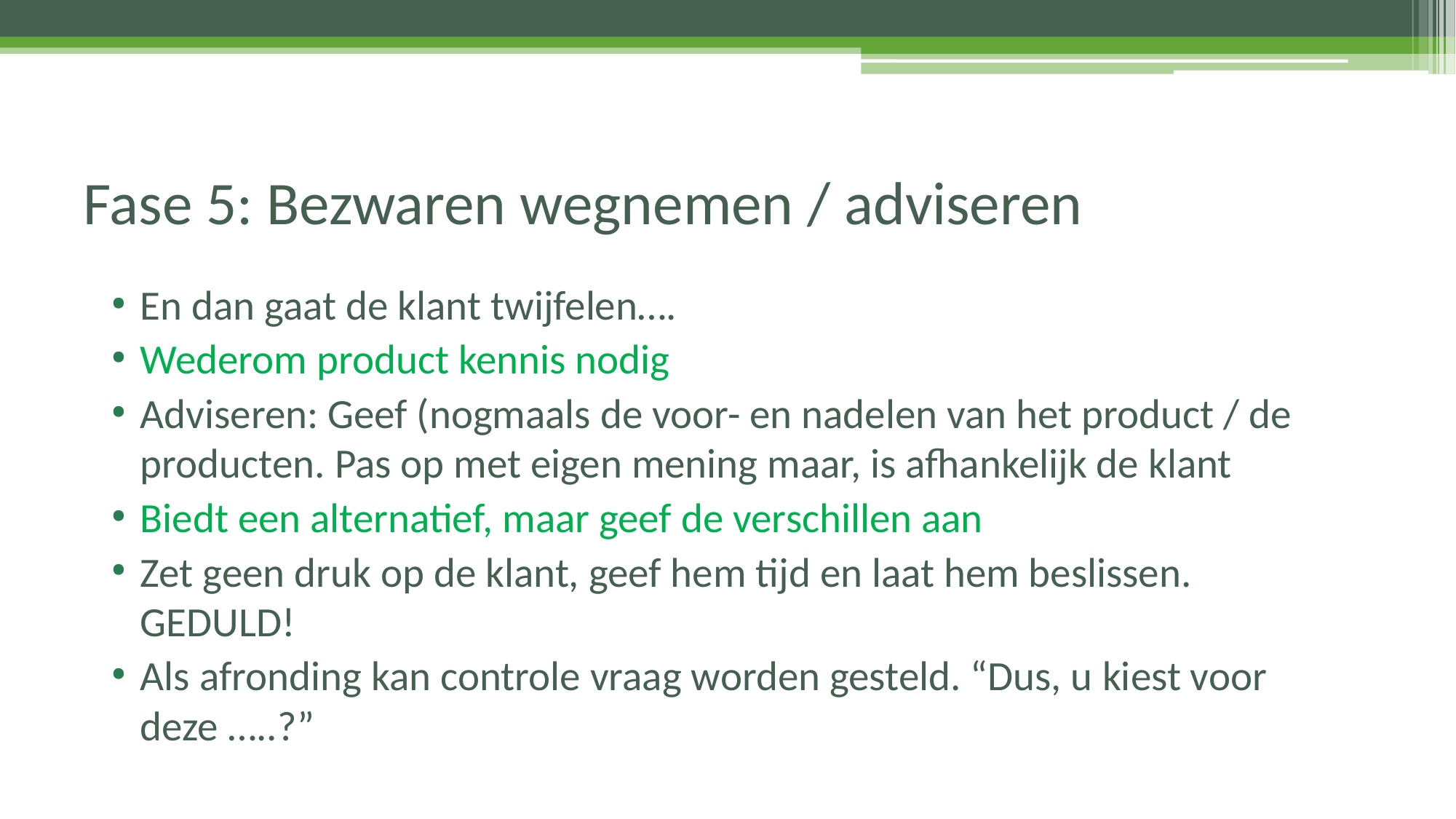

# Fase 5: Bezwaren wegnemen / adviseren
En dan gaat de klant twijfelen….
Wederom product kennis nodig
Adviseren: Geef (nogmaals de voor- en nadelen van het product / de producten. Pas op met eigen mening maar, is afhankelijk de klant
Biedt een alternatief, maar geef de verschillen aan
Zet geen druk op de klant, geef hem tijd en laat hem beslissen. GEDULD!
Als afronding kan controle vraag worden gesteld. “Dus, u kiest voor deze …..?”